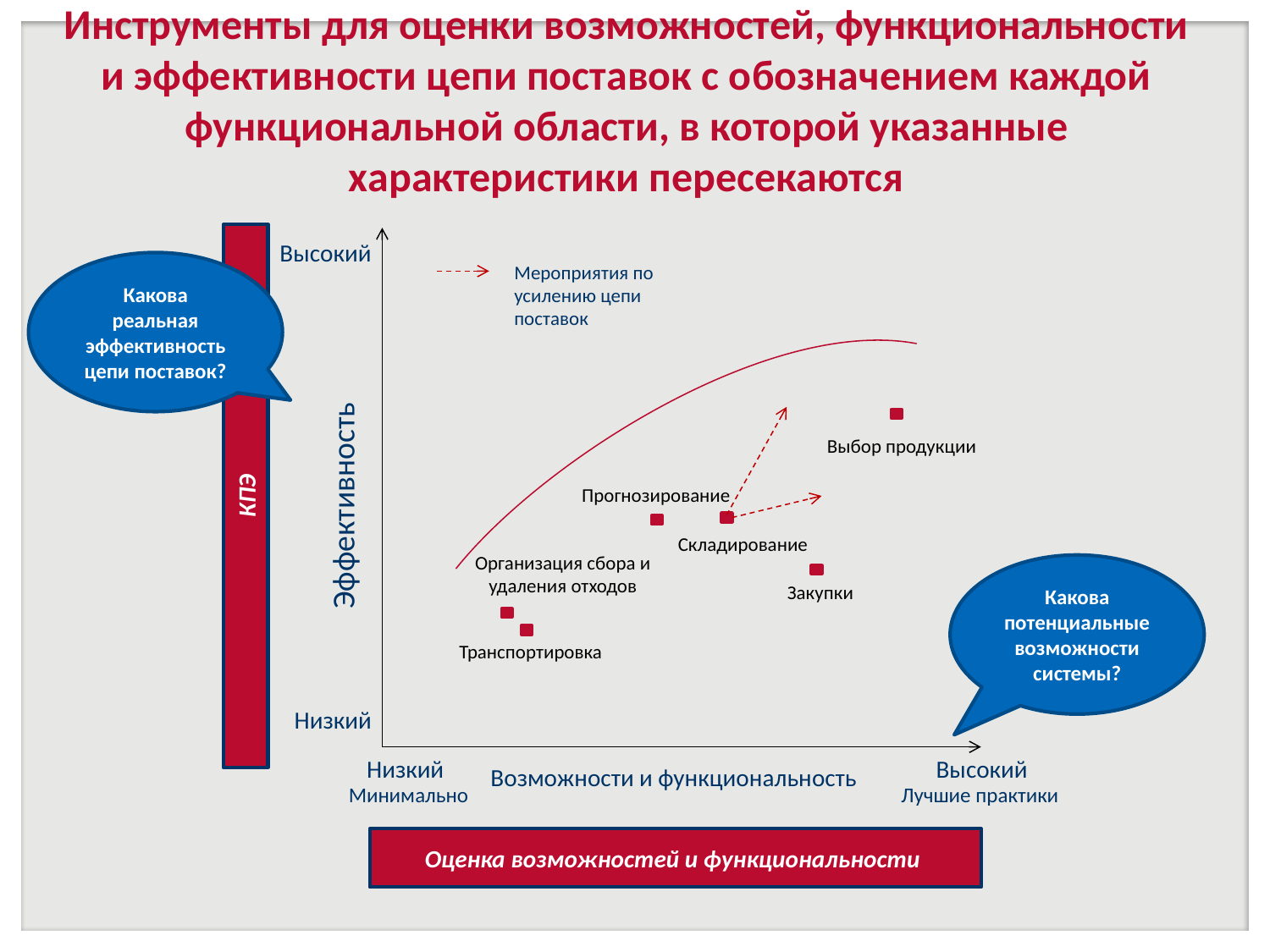

# Инструменты для оценки возможностей, функциональности и эффективности цепи поставок с обозначением каждой функциональной области, в которой указанные характеристики пересекаются
Высокий
Какова реальная эффективность цепи поставок?
Мероприятия по усилению цепи поставок

Эффективность

Выбор продукции
КПЭ
Прогнозирование

Складирование
Организация сбора и удаления отходов
Какова потенциальные возможности системы?

Закупки

Транспортировка
Низкий
Высокий
Низкий
Возможности и функциональность
Лучшие практики
Минимально
Оценка возможностей и функциональности